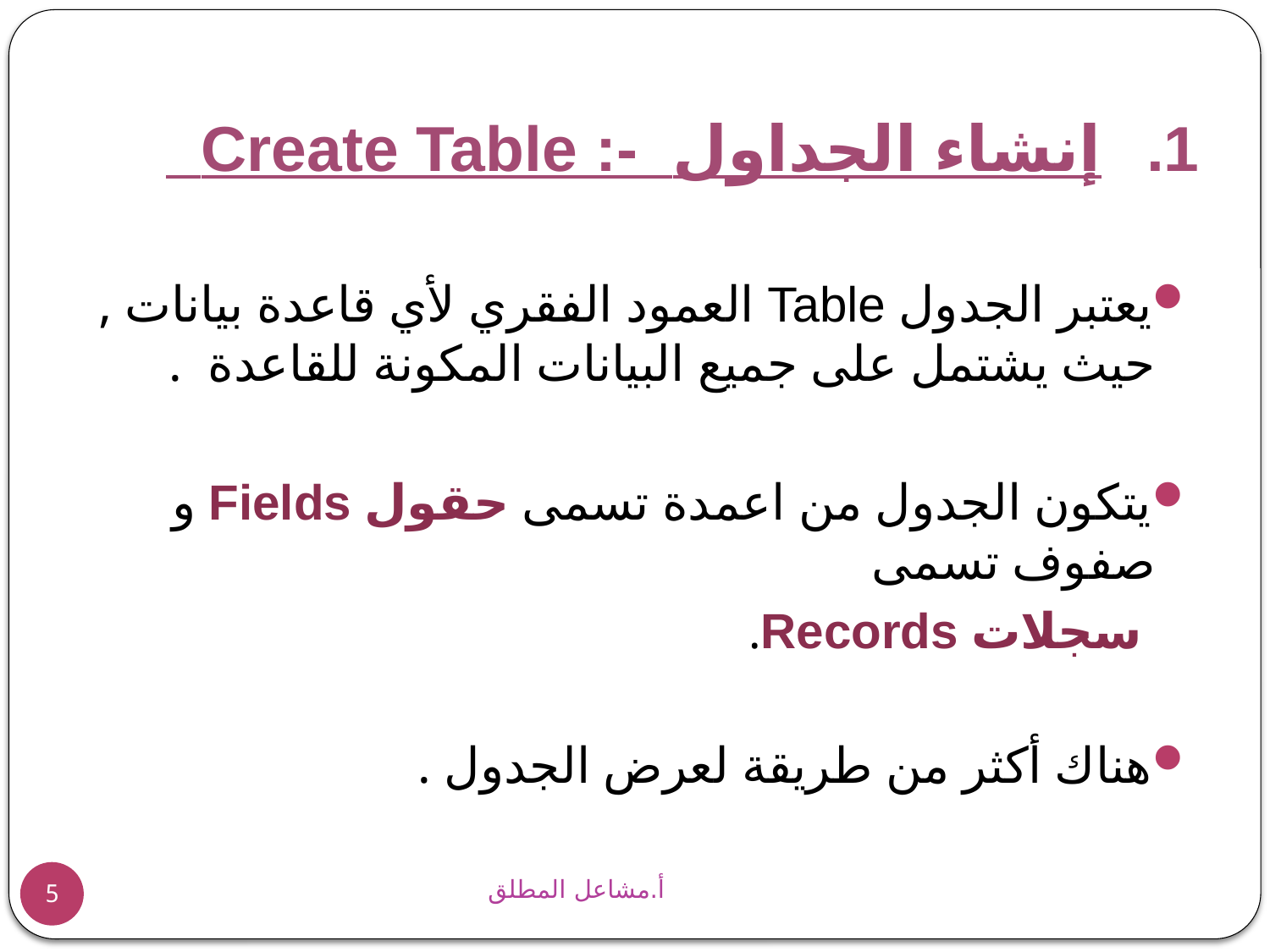

# إنشاء الجداول  -: Create Table

يعتبر الجدول Table العمود الفقري لأي قاعدة بيانات , حيث يشتمل على جميع البيانات المكونة للقاعدة  .

يتكون الجدول من اعمدة تسمى حقول Fields و صفوف تسمى
    سجلات Records.

هناك أكثر من طريقة لعرض الجدول .
أ.مشاعل المطلق
5